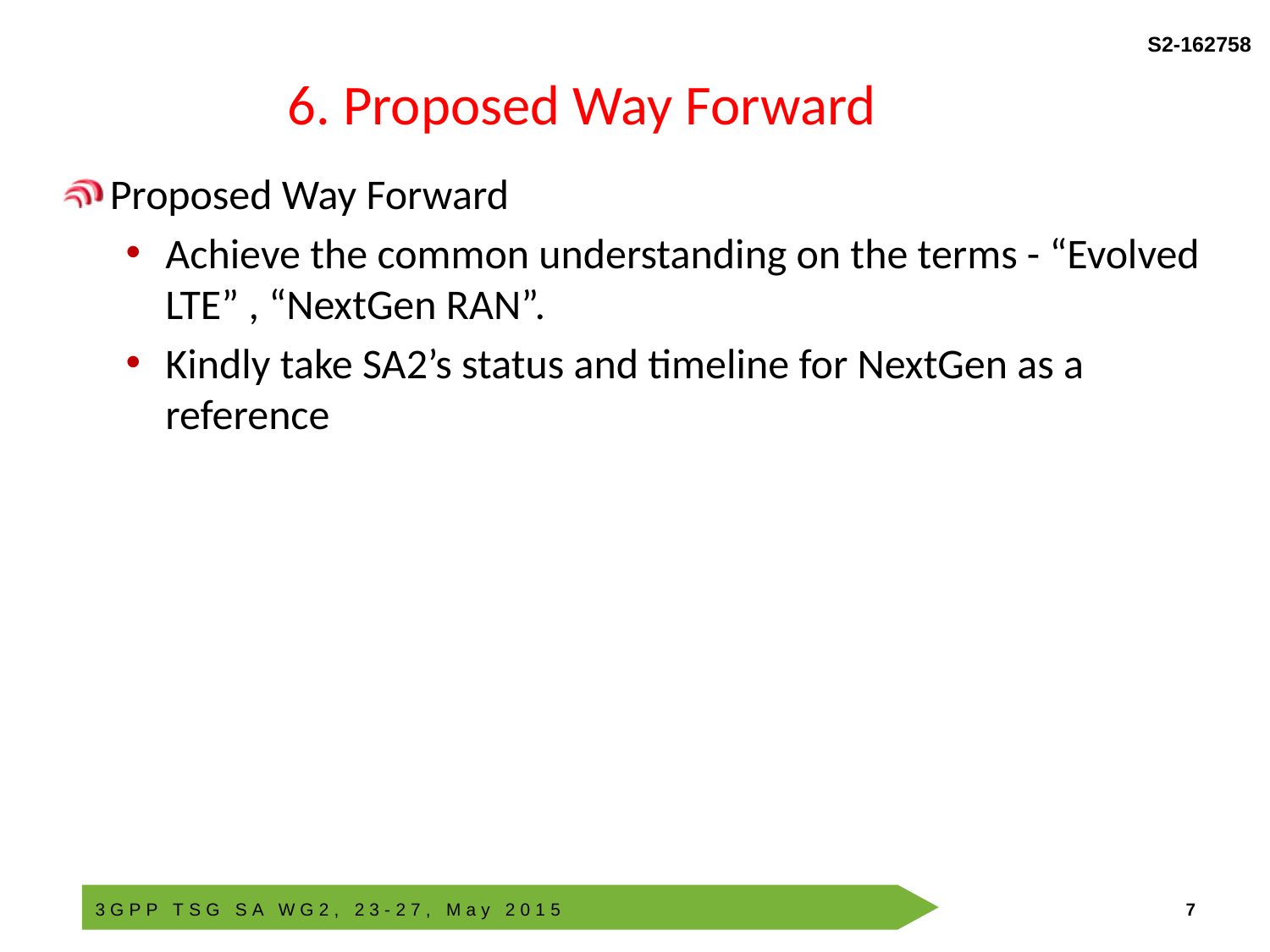

# 6. Proposed Way Forward
Proposed Way Forward
Achieve the common understanding on the terms - “Evolved LTE” , “NextGen RAN”.
Kindly take SA2’s status and timeline for NextGen as a reference